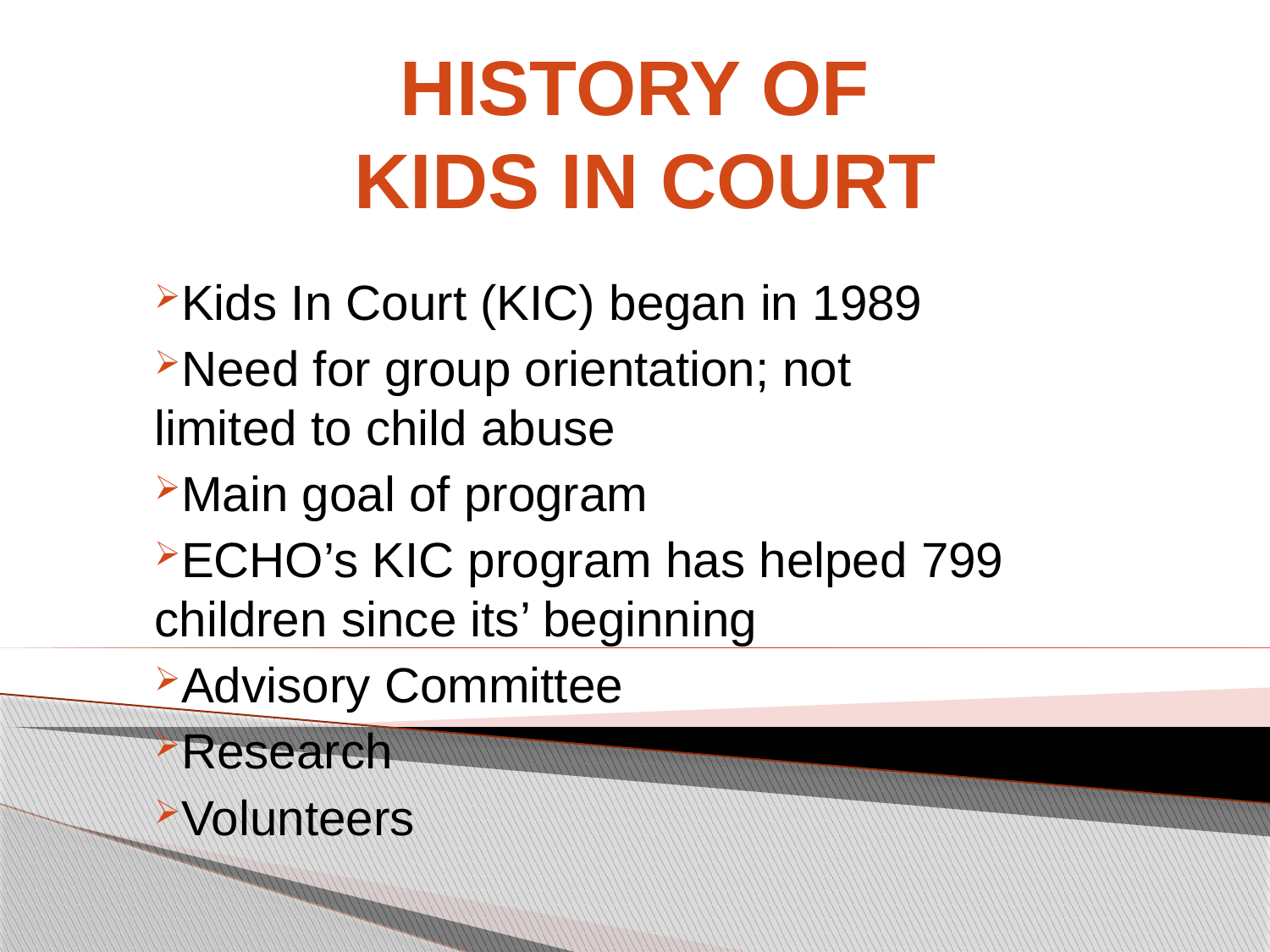

HISTORY OF
KIDS IN COURT
Kids In Court (KIC) began in 1989
Need for group orientation; not        limited to child abuse
Main goal of program
ECHO’s KIC program has helped 799 children since its’ beginning
Advisory Committee
Research
Volunteers